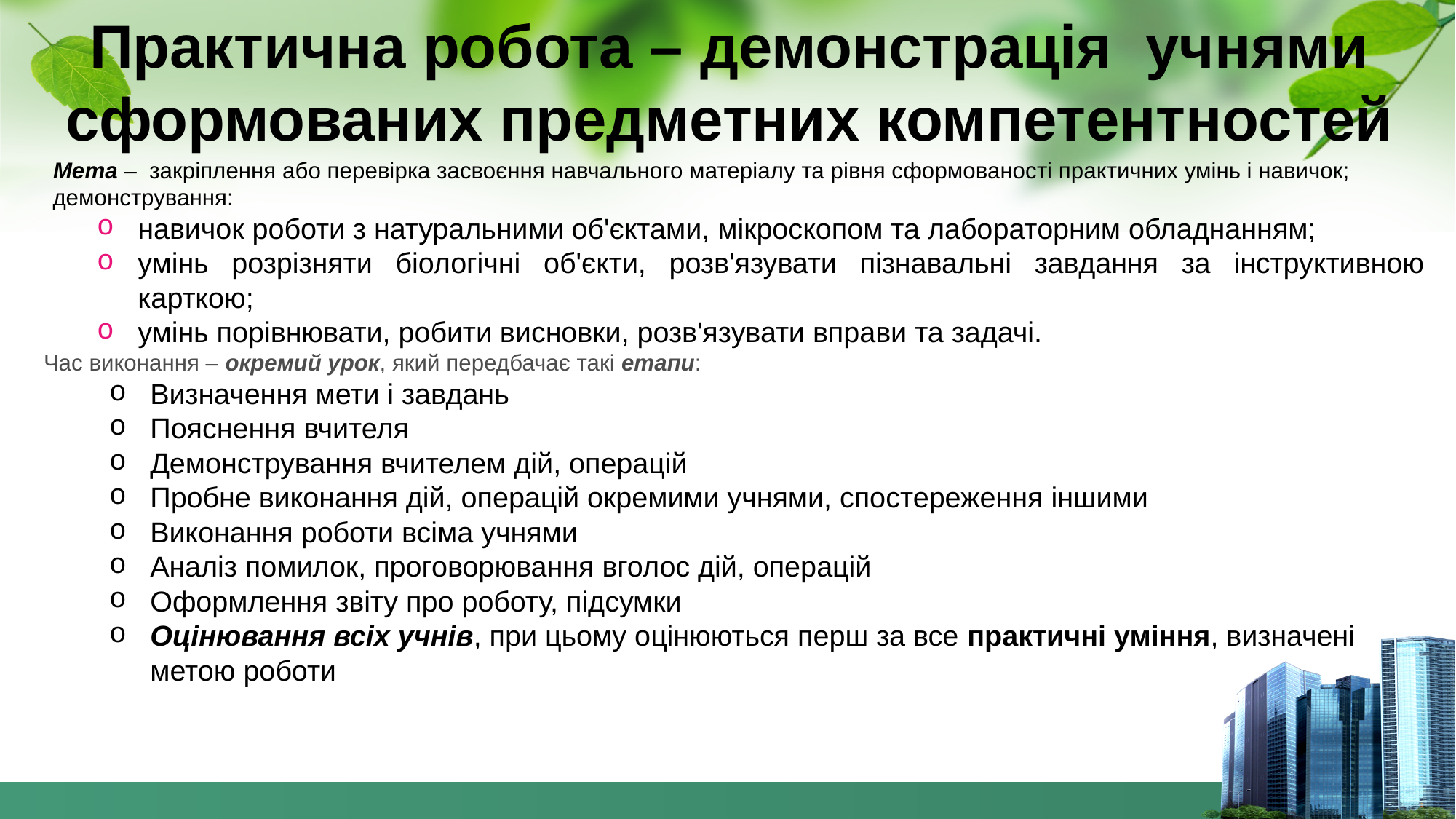

Практична робота – демонстрація  учнями сформованих предметних компетентностей
Мета –  закріплення або перевірка засвоєння навчального матеріалу та рівня сформованості практичних умінь і навичок;
демонстрування:
навичок роботи з натуральними об'єктами, мікроскопом та лабораторним обладнанням;
умінь розрізняти біологічні об'єкти, розв'язувати пізнавальні завдання за інструктивною карткою;
умінь порівнювати, робити висновки, розв'язувати вправи та задачі.
Час виконання – окремий урок, який передбачає такі етапи:
Визначення мети і завдань
Пояснення вчителя
Демонстрування вчителем дій, операцій
Пробне виконання дій, операцій окремими учнями, спостереження іншими
Виконання роботи всіма учнями
Аналіз помилок, проговорювання вголос дій, операцій
Оформлення звіту про роботу, підсумки
Оцінювання всіх учнів, при цьому оцінюються перш за все практичні уміння, визначені метою роботи